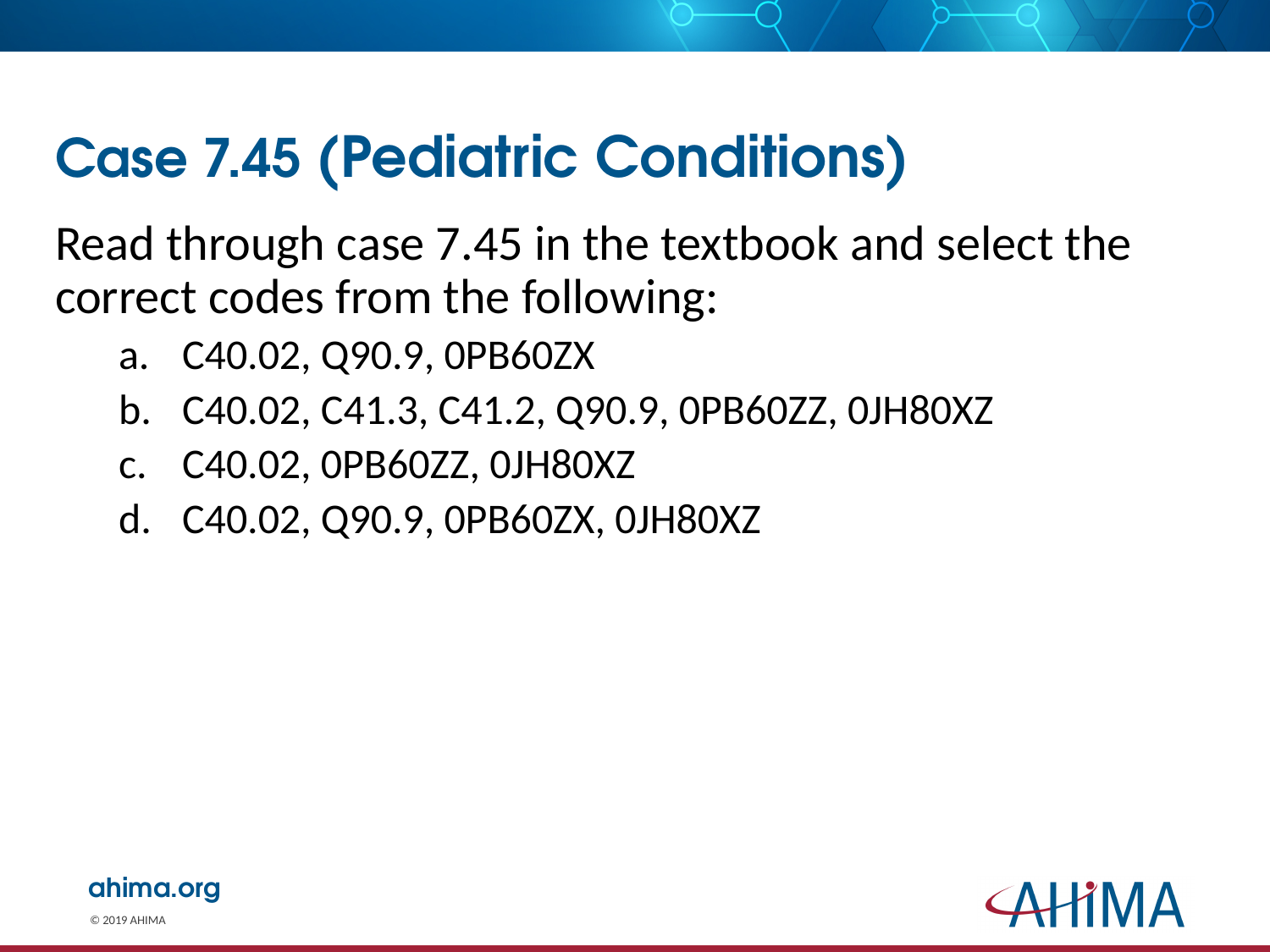

# Case 7.45 (Pediatric Conditions)
Read through case 7.45 in the textbook and select the correct codes from the following:
C40.02, Q90.9, 0PB60ZX
C40.02, C41.3, C41.2, Q90.9, 0PB60ZZ, 0JH80XZ
C40.02, 0PB60ZZ, 0JH80XZ
C40.02, Q90.9, 0PB60ZX, 0JH80XZ